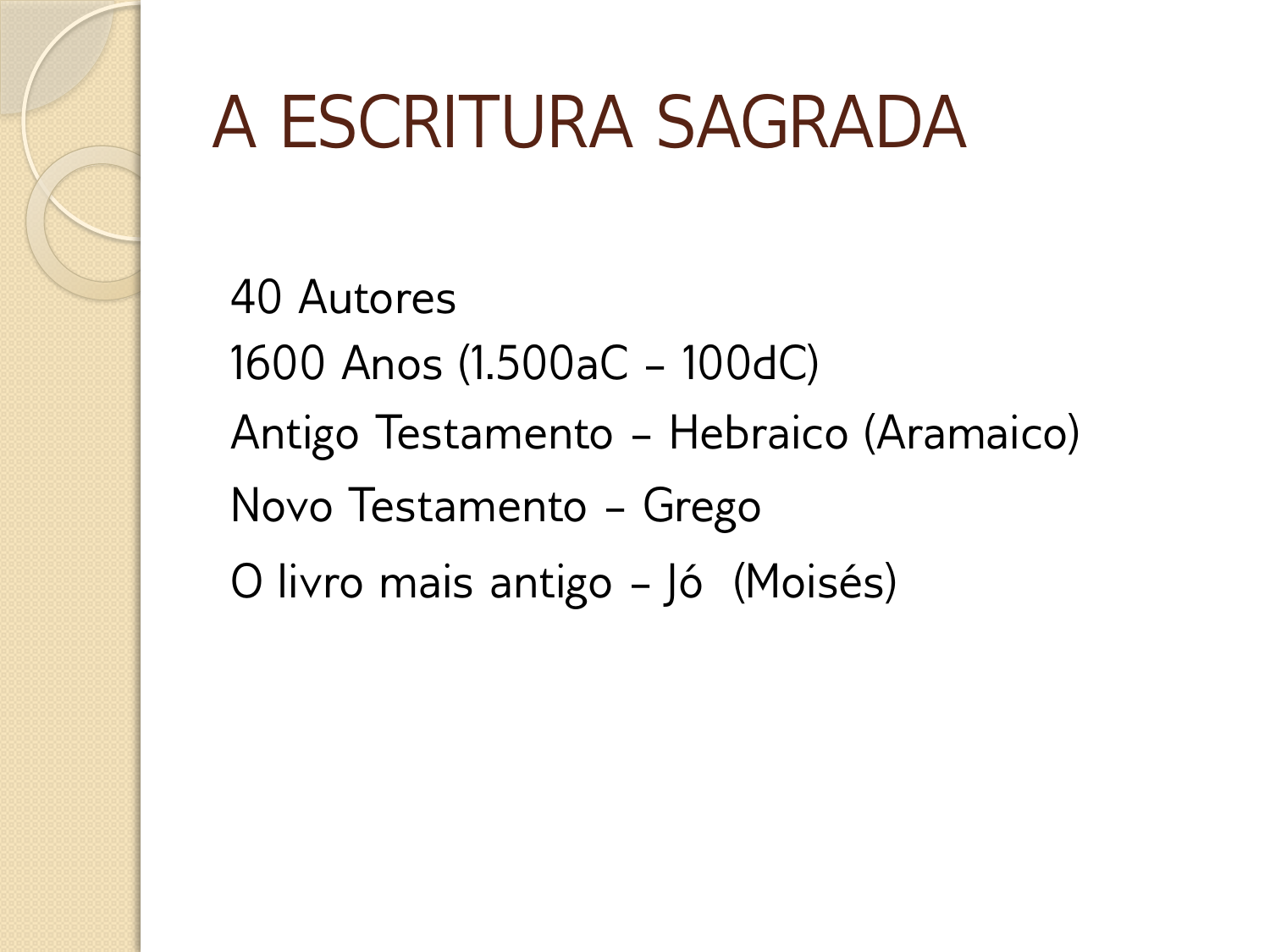

# A ESCRITURA SAGRADA
40 Autores
1600 Anos (1.500aC – 100dC)
Antigo Testamento – Hebraico (Aramaico)
Novo Testamento – Grego
O livro mais antigo – Jó  (Moisés)